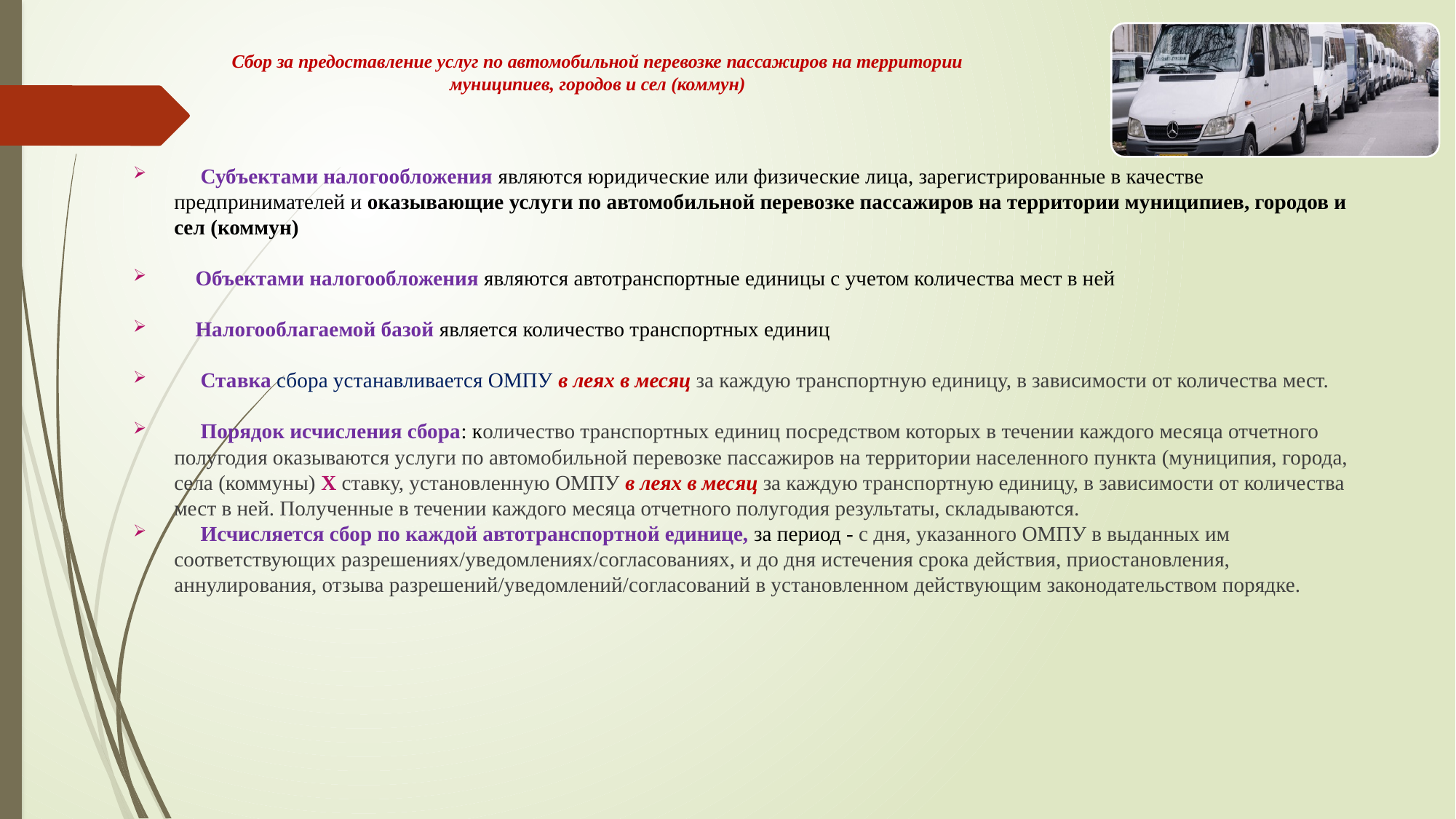

# Сбор за предоставление услуг по автомобильной перевозке пассажиров на территории муниципиев, городов и сел (коммун)
     Субъектами налогообложения являются юридические или физические лица, зарегистрированные в качестве предпринимателей и оказывающие услуги по автомобильной перевозке пассажиров на территории муниципиев, городов и сел (коммун)

    Объектами налогообложения являются автотранспортные единицы с учетом количества мест в ней

    Налогооблагаемой базой является количество транспортных единиц

     Ставка сбора устанавливается ОМПУ в леях в месяц за каждую транспортную единицу, в зависимости от количества мест.

     Порядок исчисления сбора: количество транспортных единиц посредством которых в течении каждого месяца отчетного полугодия оказываются услуги по автомобильной перевозке пассажиров на территории населенного пункта (муниципия, города, села (коммуны) X ставку, установленную ОМПУ в леях в месяц за каждую транспортную единицу, в зависимости от количества мест в ней. Полученные в течении каждого месяца отчетного полугодия результаты, складываются.
     Исчисляется сбор по каждой автотранспортной единице, за период - с дня, указанного ОМПУ в выданных им соответствующих разрешениях/уведомлениях/согласованиях, и до дня истечения срока действия, приостановления, аннулирования, отзыва разрешений/уведомлений/согласований в установленном действующим законодательством порядке.